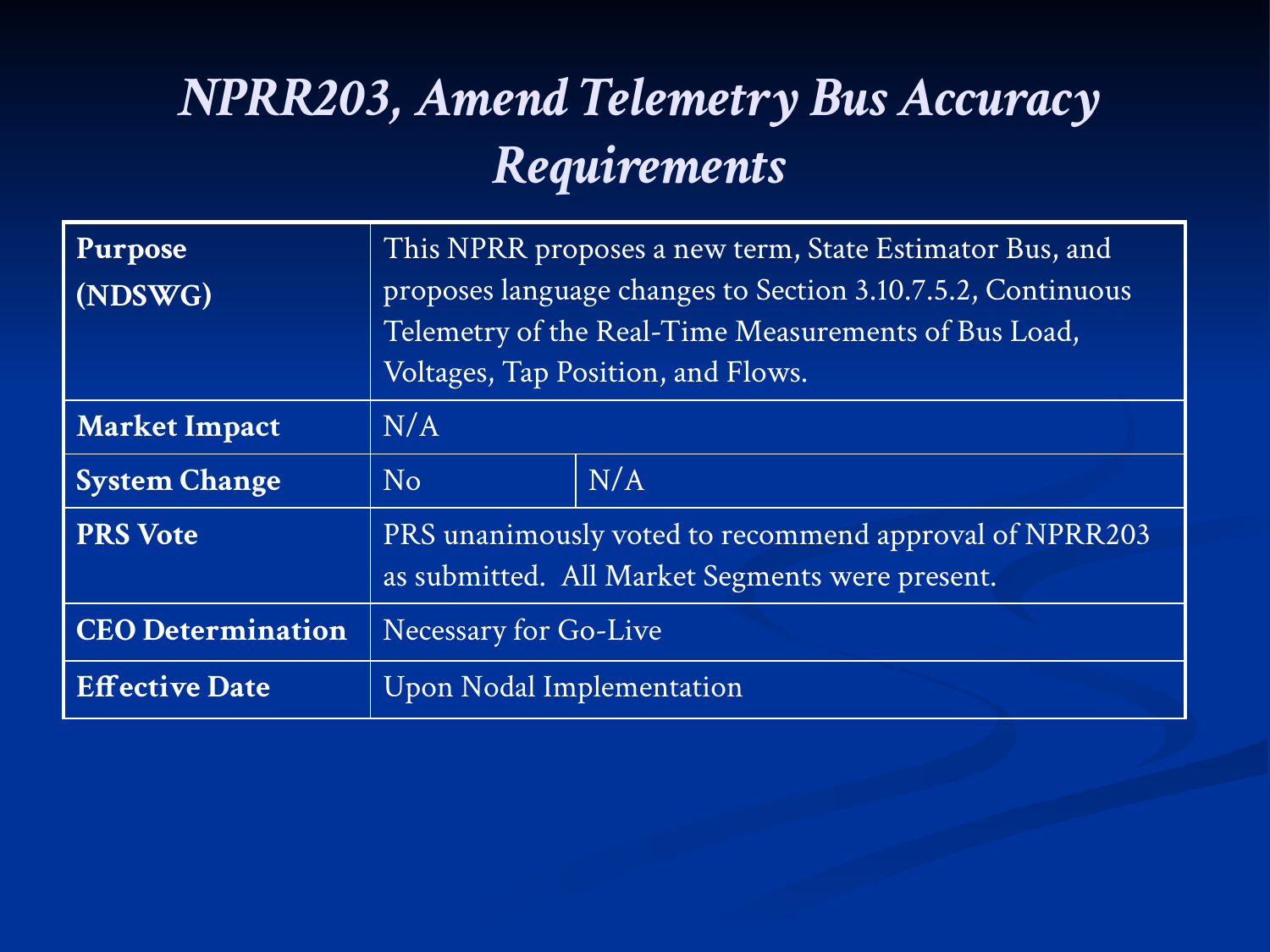

# NPRR203, Amend Telemetry Bus Accuracy Requirements
| Purpose (NDSWG) | This NPRR proposes a new term, State Estimator Bus, and proposes language changes to Section 3.10.7.5.2, Continuous Telemetry of the Real-Time Measurements of Bus Load, Voltages, Tap Position, and Flows. |  |
| --- | --- | --- |
| Market Impact | N/A |  |
| System Change | No | N/A |
| PRS Vote | PRS unanimously voted to recommend approval of NPRR203 as submitted. All Market Segments were present. |  |
| CEO Determination | Necessary for Go-Live |  |
| Effective Date | Upon Nodal Implementation |  |